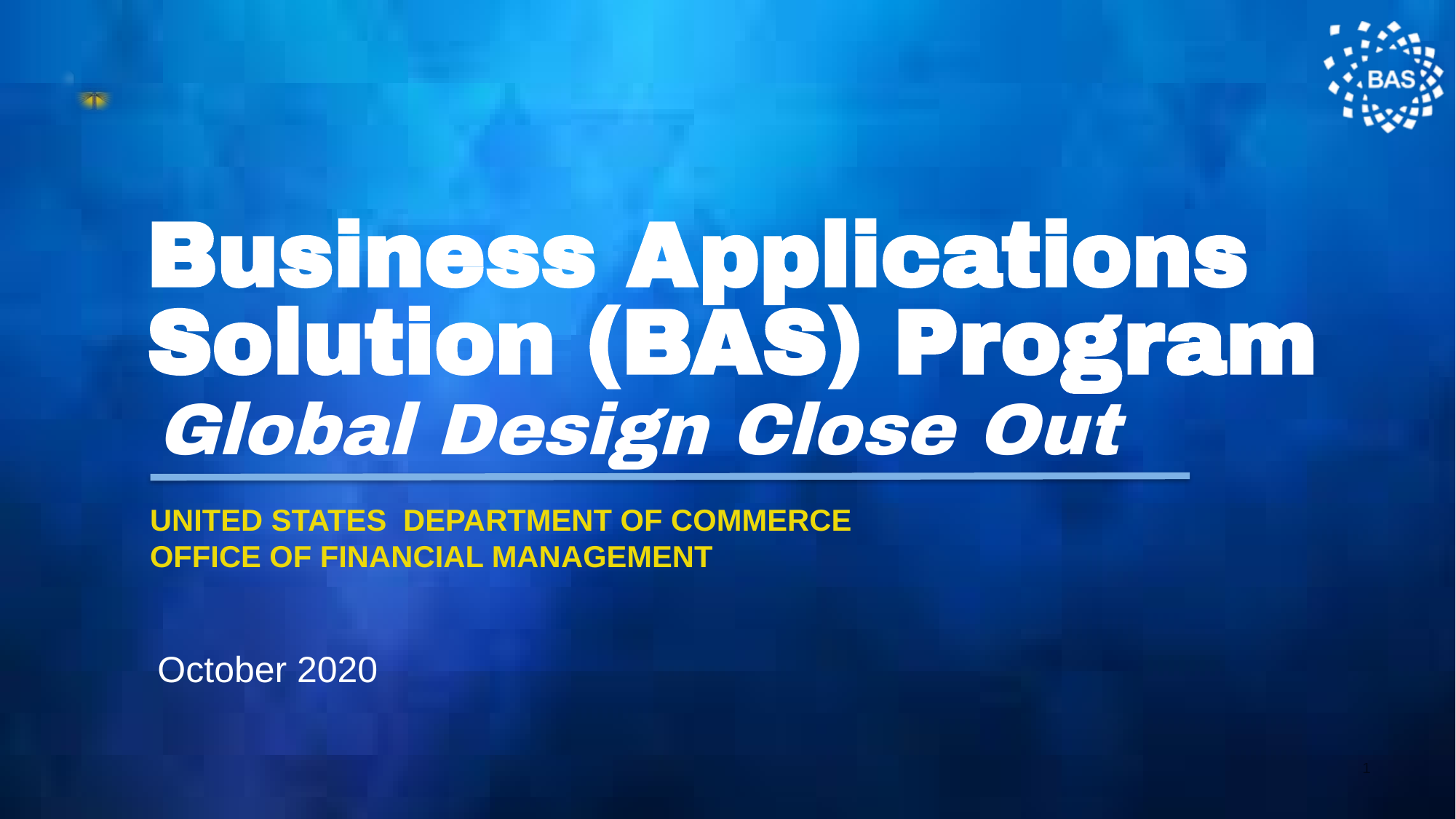

Global Design Close Out
October 2020
1